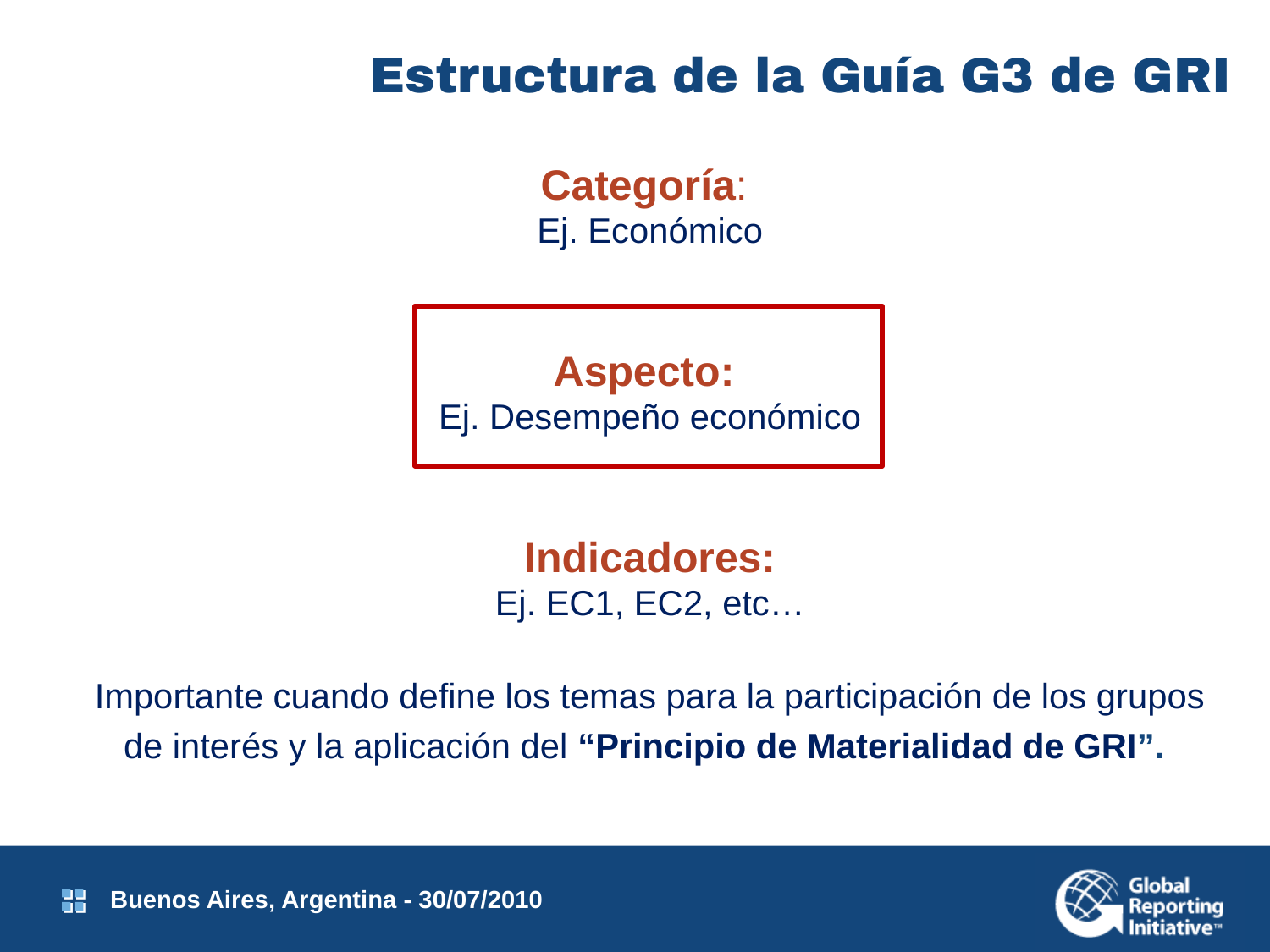

Estructura de la Guía G3 de GRI
Categoría:
Ej. Económico

Aspecto:
Ej. Desempeño económico

Indicadores:
Ej. EC1, EC2, etc…

Importante cuando define los temas para la participación de los grupos de interés y la aplicación del “Principio de Materialidad de GRI”.